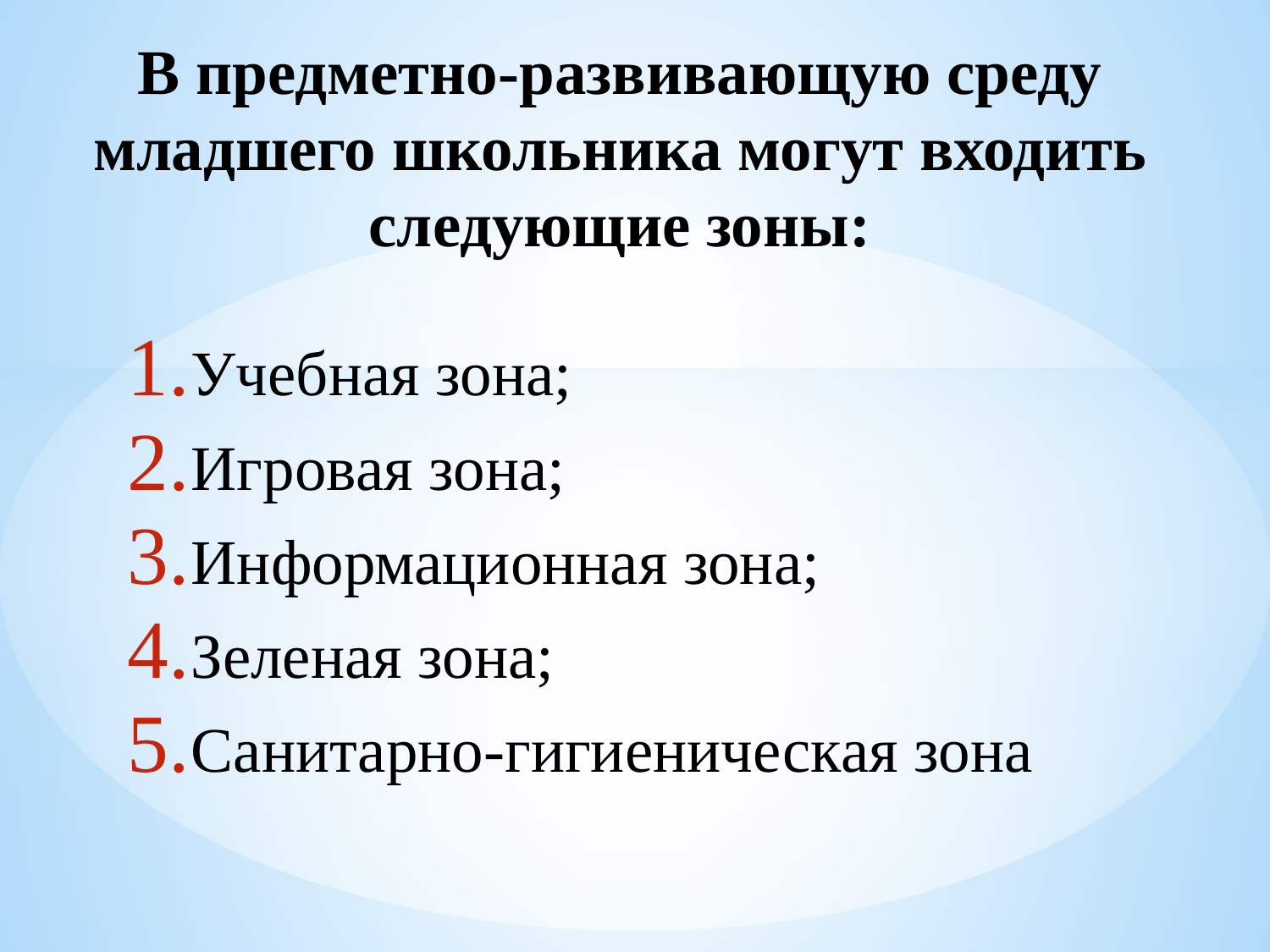

# В предметно-развивающую среду младшего школьника могут входить следующие зоны:
Учебная зона;
Игровая зона;
Информационная зона;
Зеленая зона;
Санитарно-гигиеническая зона